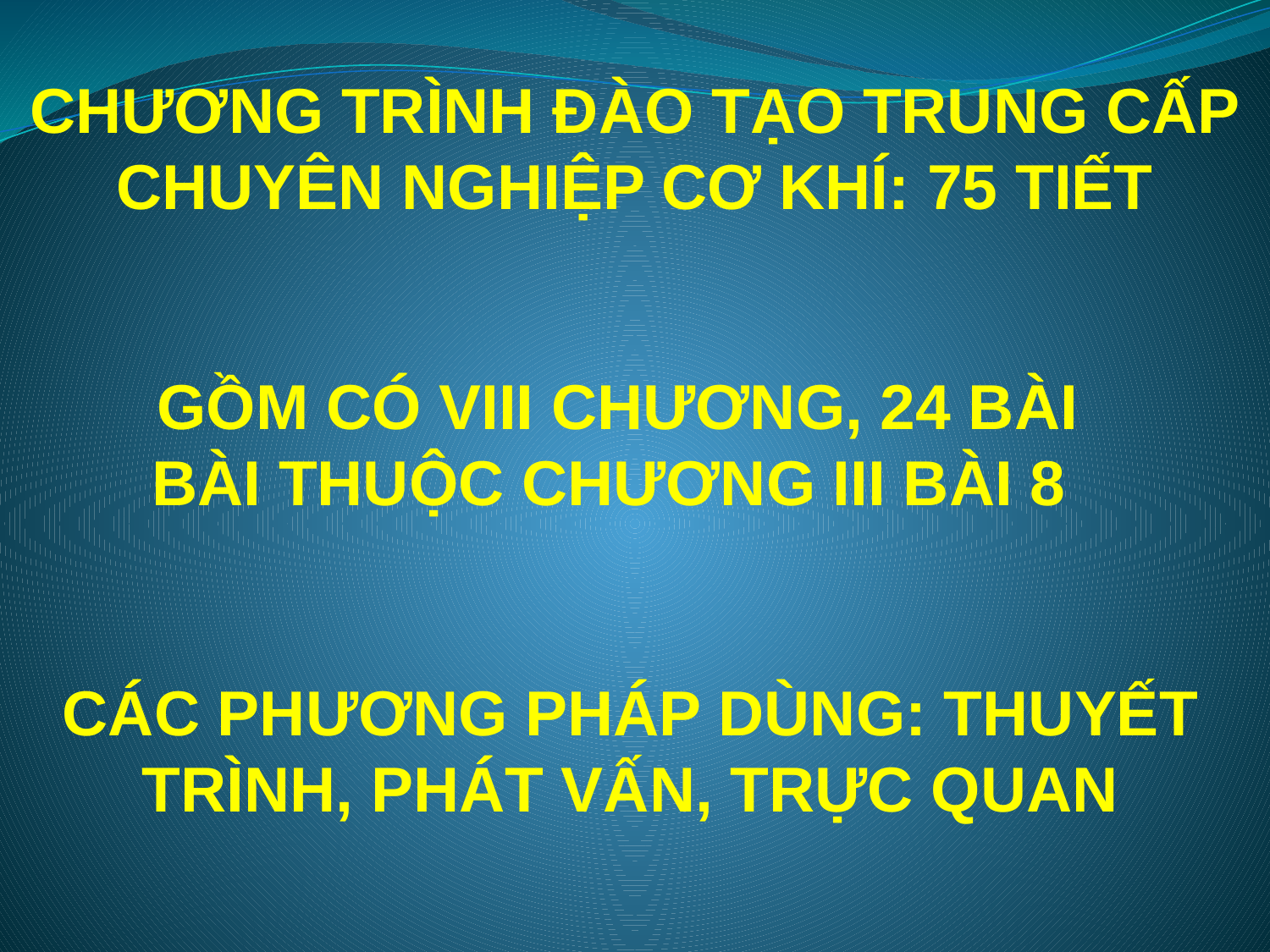

CHƯƠNG TRÌNH ĐÀO TẠO TRUNG CẤP CHUYÊN NGHIỆP CƠ KHÍ: 75 TIẾT
# GỒM CÓ VIII CHƯƠNG, 24 BÀI BÀI THUỘC CHƯƠNG III BÀI 8
CÁC PHƯƠNG PHÁP DÙNG: THUYẾT TRÌNH, PHÁT VẤN, TRỰC QUAN